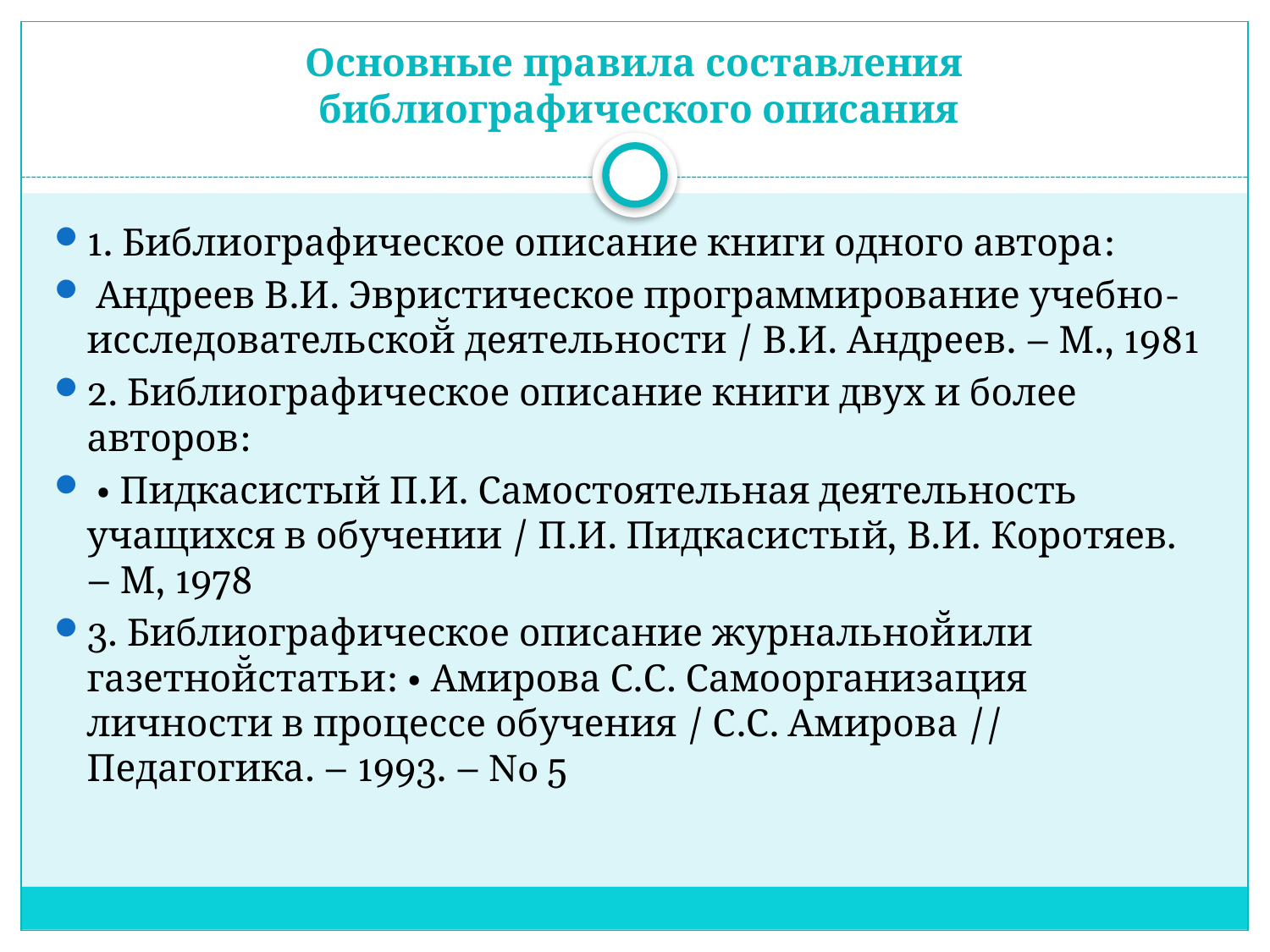

# Основные правила составления библиографического описания
1. Библиографическое описание книги одного автора:
 Андреев В.И. Эвристическое программирование учебно-исследовательской̆ деятельности / В.И. Андреев. – М., 1981
2. Библиографическое описание книги двух и более авторов:
 • Пидкасистый П.И. Самостоятельная деятельность учащихся в обучении / П.И. Пидкасистый, В.И. Коротяев. – М, 1978
3. Библиографическое описание журнальной̆или газетной̆статьи: • Амирова С.С. Самоорганизация личности в процессе обучения / С.С. Амирова // Педагогика. – 1993. – No 5